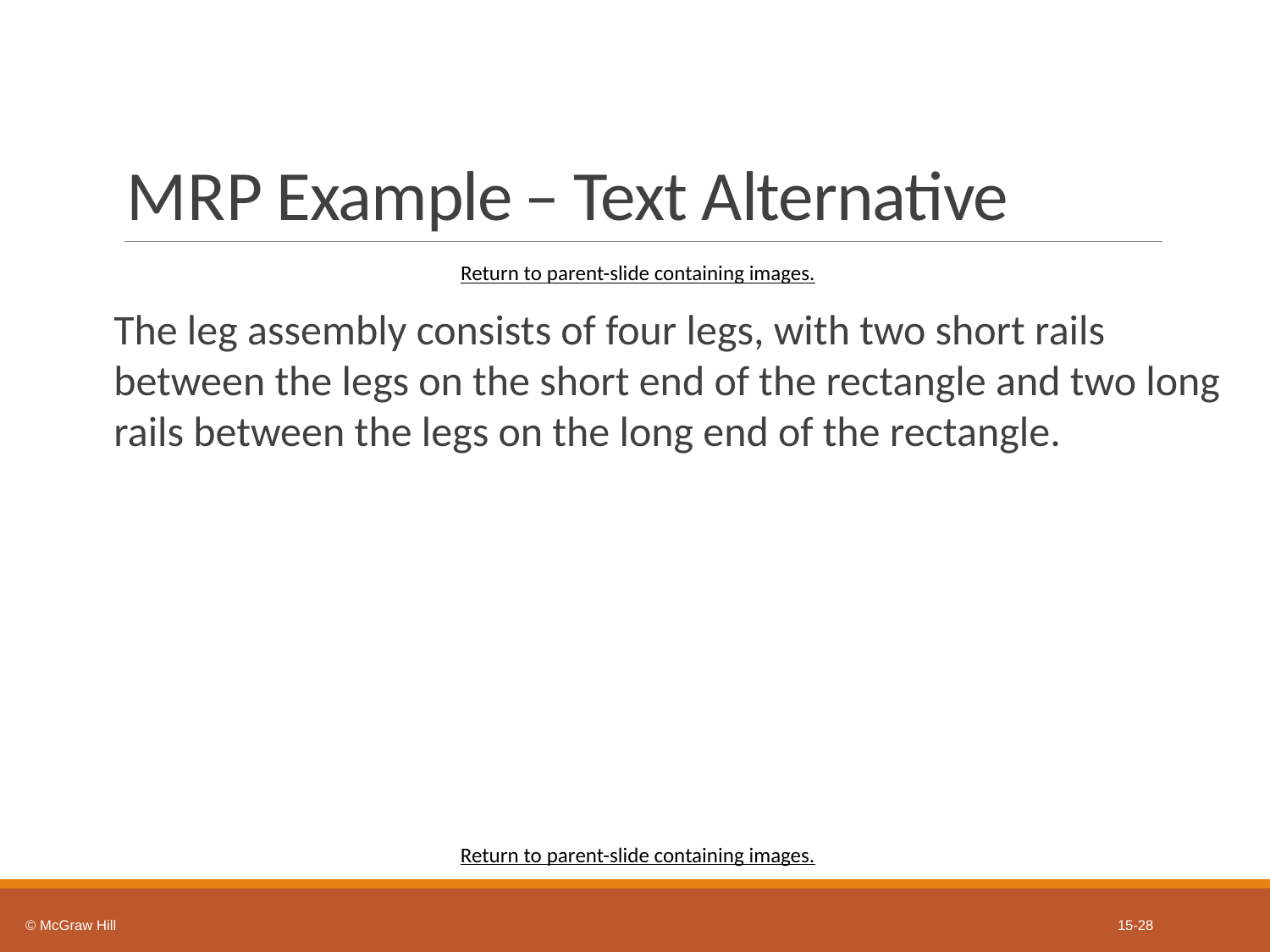

# M R P Example – Text Alternative
Return to parent-slide containing images.
The leg assembly consists of four legs, with two short rails between the legs on the short end of the rectangle and two long rails between the legs on the long end of the rectangle.
Return to parent-slide containing images.